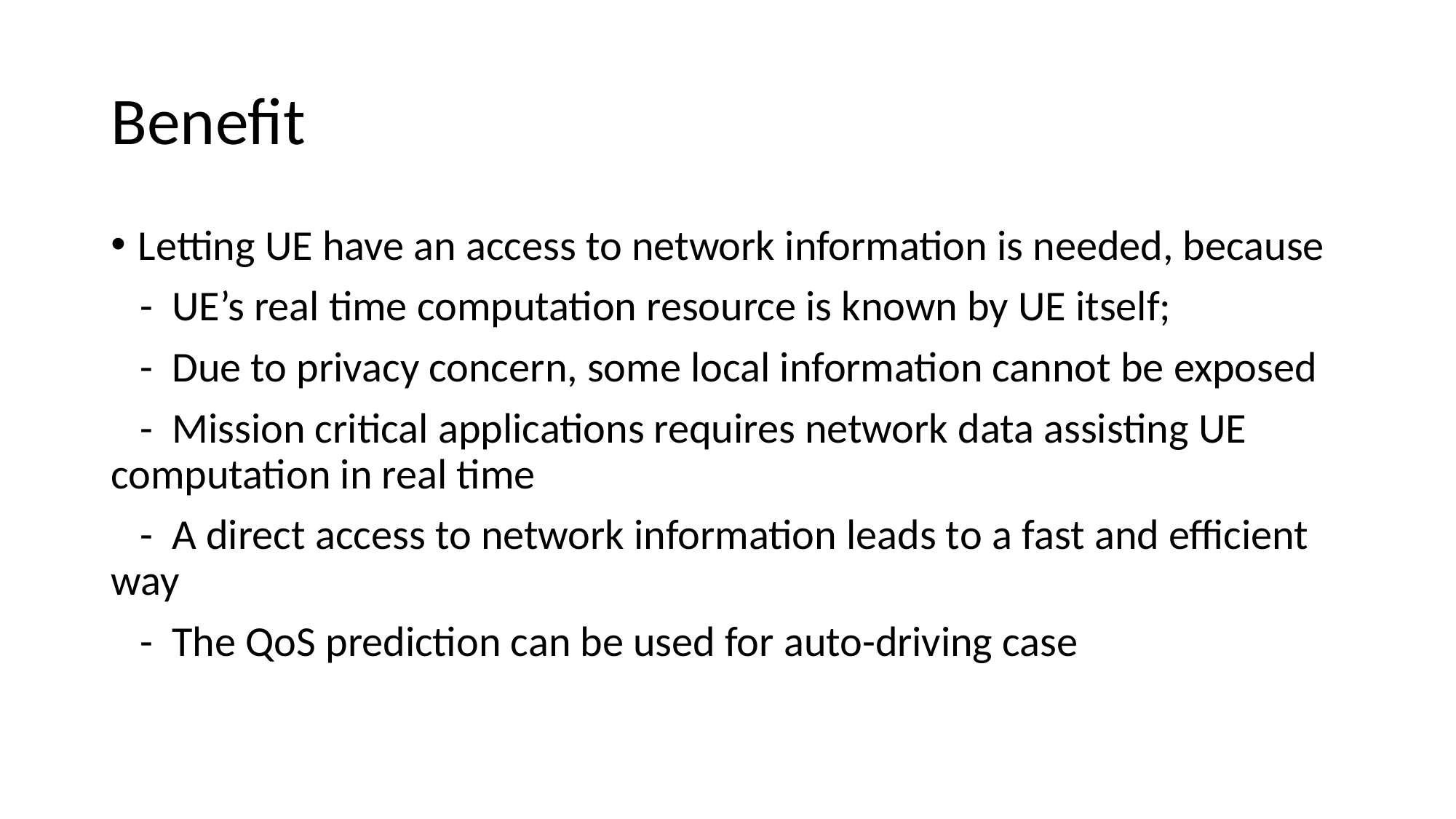

# Benefit
Letting UE have an access to network information is needed, because
   -  UE’s real time computation resource is known by UE itself;
   -  Due to privacy concern, some local information cannot be exposed
   -  Mission critical applications requires network data assisting UE computation in real time
   -  A direct access to network information leads to a fast and efficient way
   -  The QoS prediction can be used for auto-driving case